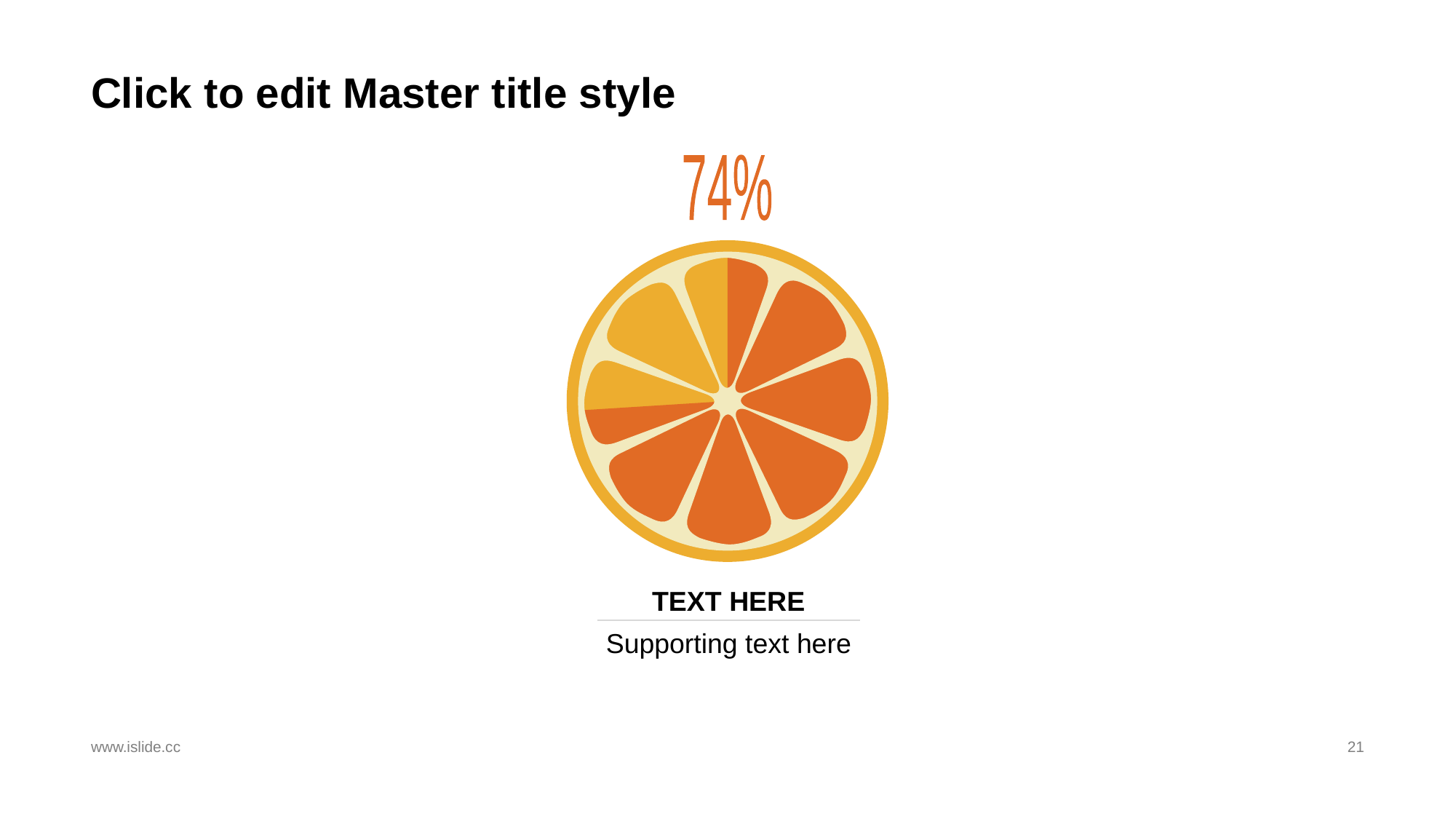

# Click to edit Master title style
74%

TEXT HERE
Supporting text here
www.islide.cc
21